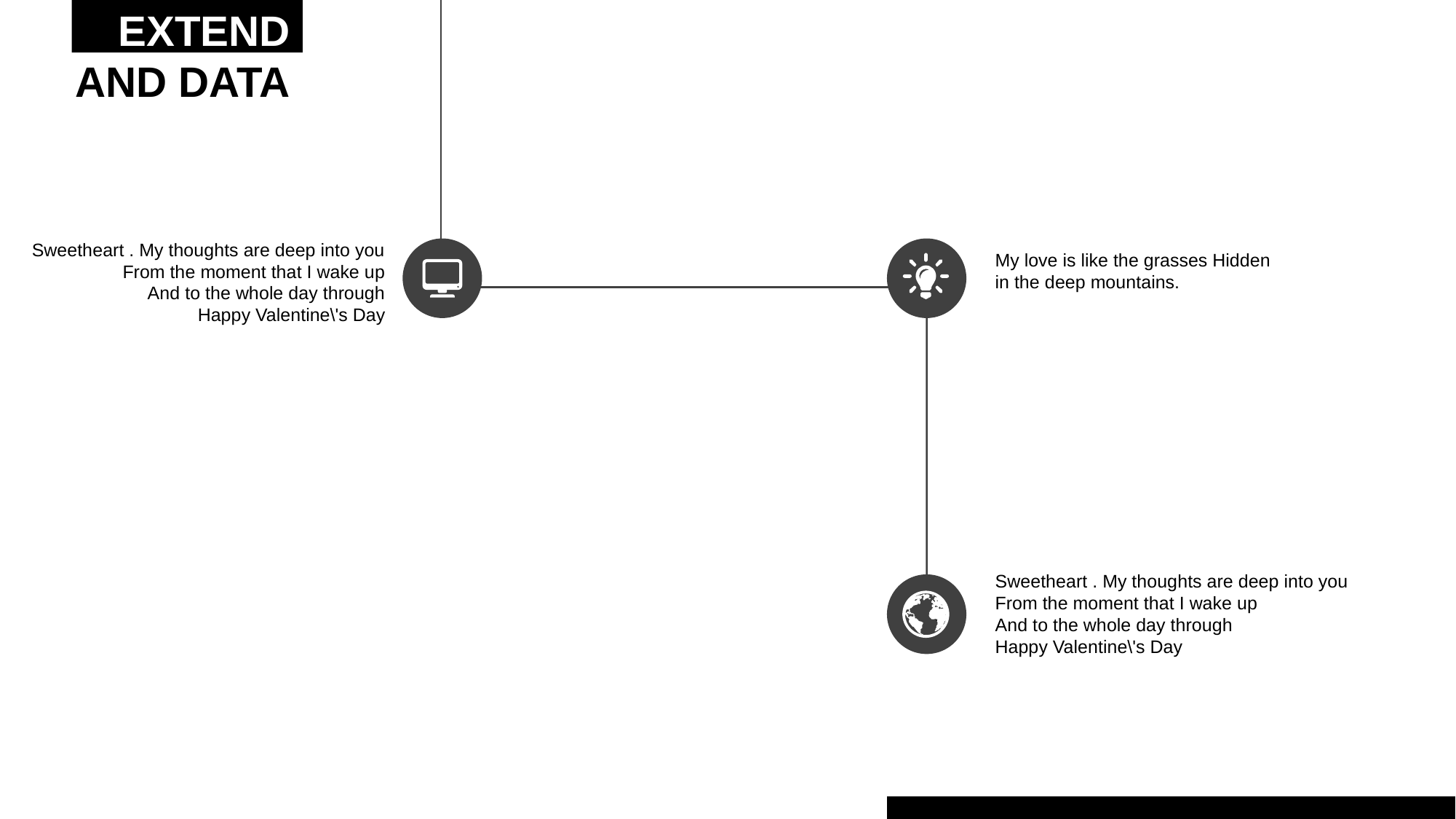

EXTEND
AND DATA
Sweetheart . My thoughts are deep into you
From the moment that I wake up
And to the whole day through
Happy Valentine\'s Day

My love is like the grasses Hidden
in the deep mountains.

Sweetheart . My thoughts are deep into you
From the moment that I wake up
And to the whole day through
Happy Valentine\'s Day